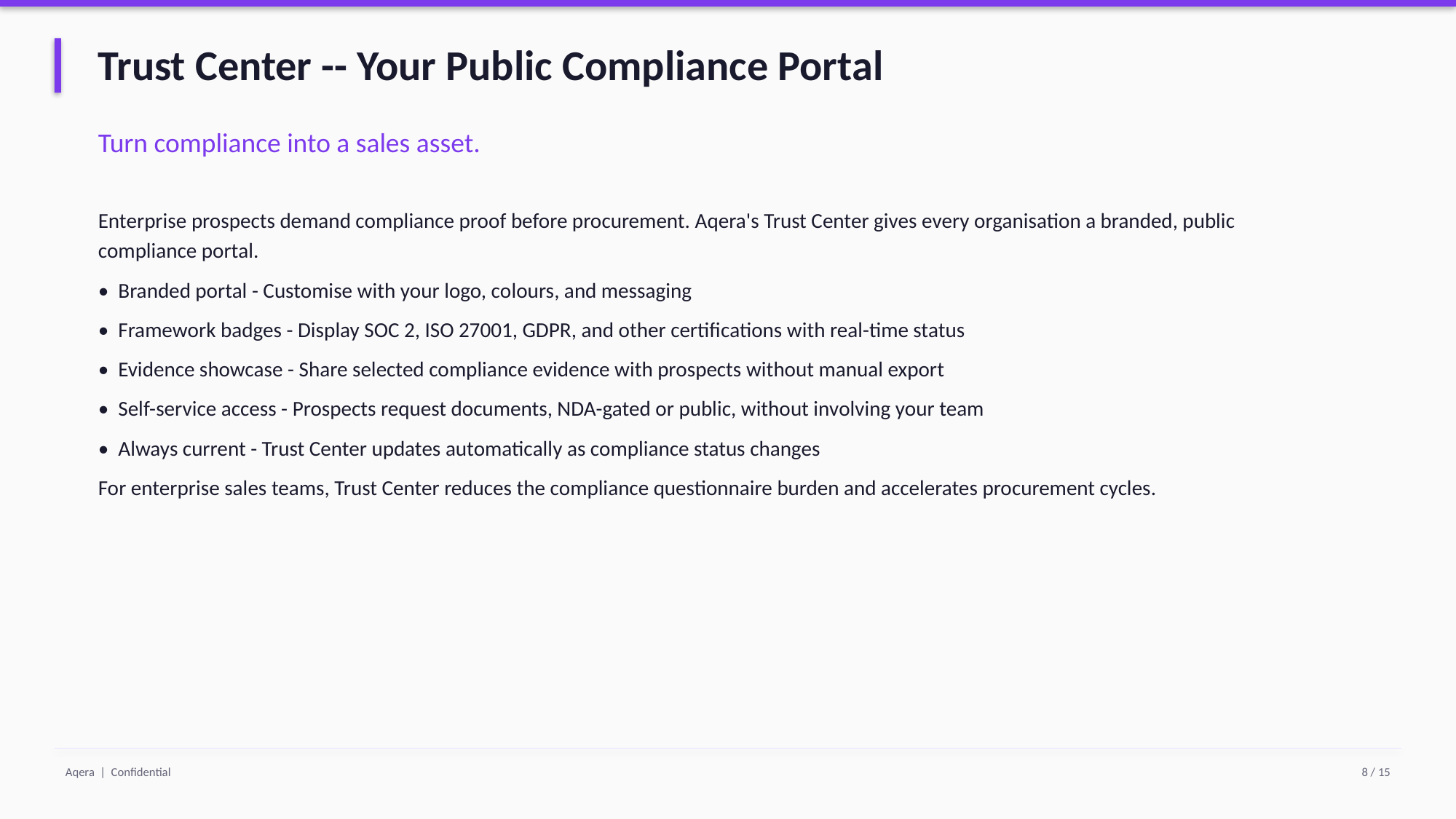

Trust Center -- Your Public Compliance Portal

Turn compliance into a sales asset.
Enterprise prospects demand compliance proof before procurement. Aqera's Trust Center gives every organisation a branded, public compliance portal.
•  Branded portal - Customise with your logo, colours, and messaging
•  Framework badges - Display SOC 2, ISO 27001, GDPR, and other certifications with real-time status
•  Evidence showcase - Share selected compliance evidence with prospects without manual export
•  Self-service access - Prospects request documents, NDA-gated or public, without involving your team
•  Always current - Trust Center updates automatically as compliance status changes
For enterprise sales teams, Trust Center reduces the compliance questionnaire burden and accelerates procurement cycles.

Aqera  |  Confidential
8 / 15